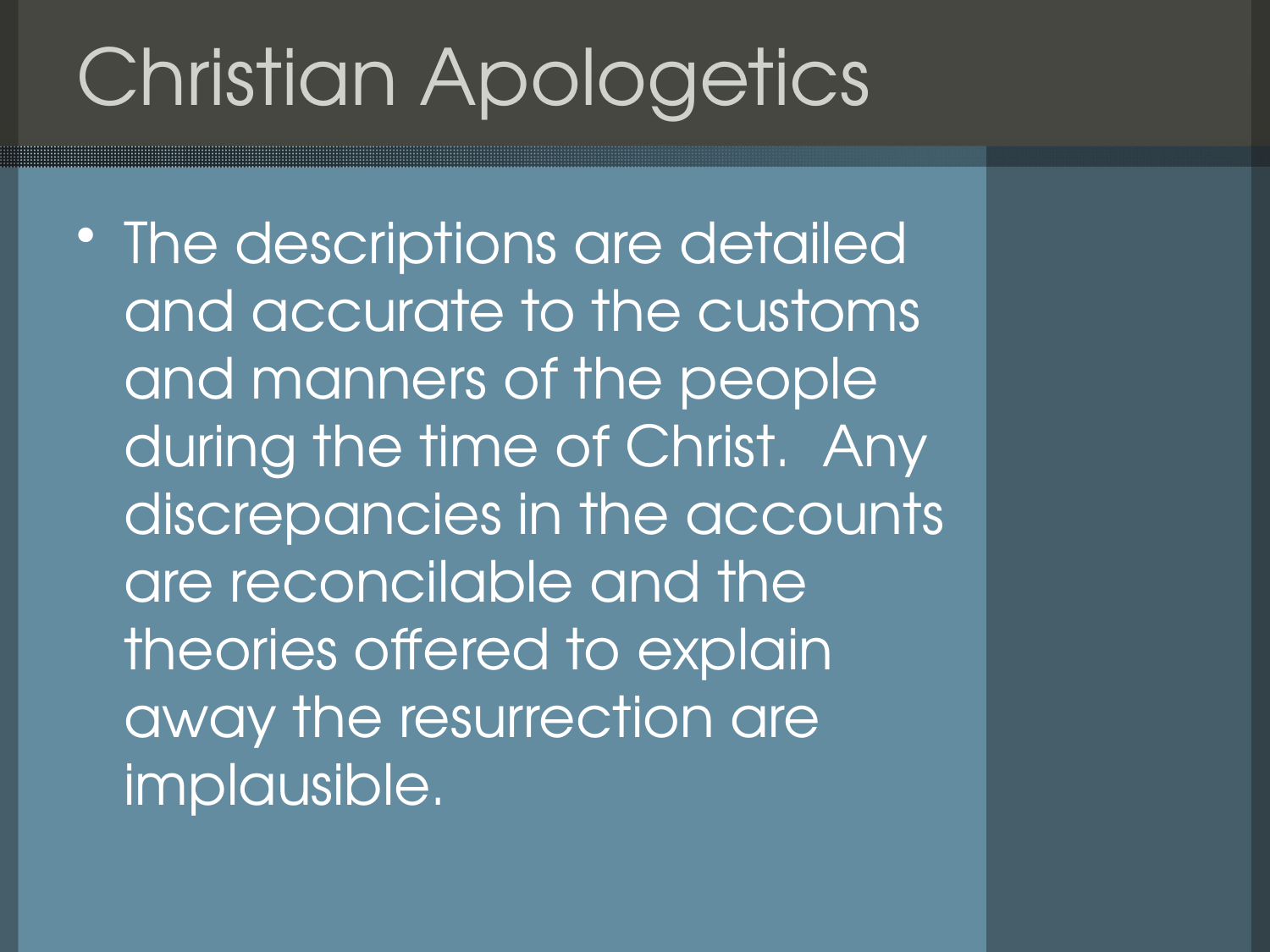

# Christian Apologetics
The descriptions are detailed and accurate to the customs and manners of the people during the time of Christ.  Any discrepancies in the accounts are reconcilable and the theories offered to explain away the resurrection are implausible.